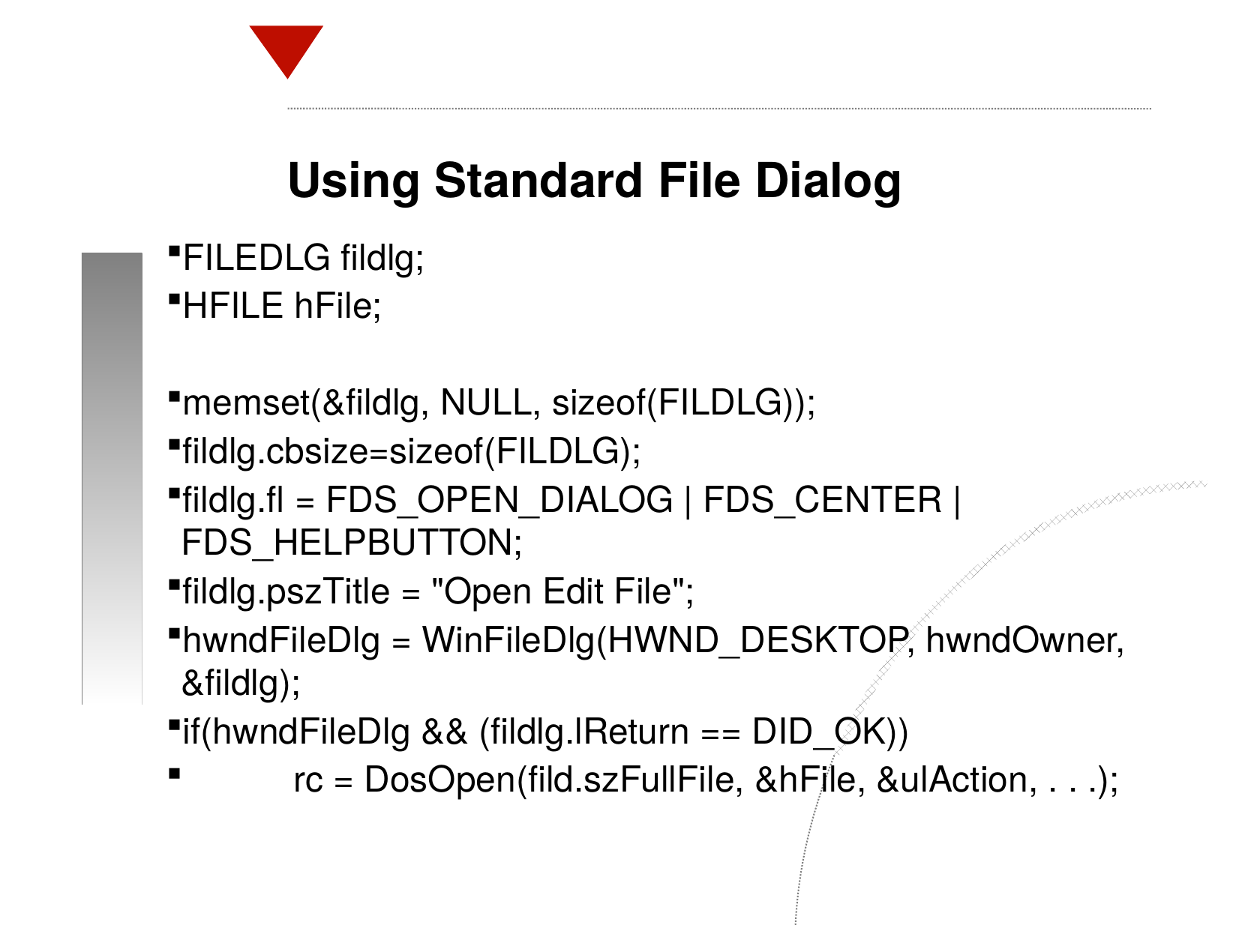

Using Standard File Dialog
FILEDLG fildlg;
HFILE hFile;

memset(&fildlg, NULL, sizeof(FILDLG));
fildlg.cbsize=sizeof(FILDLG);
fildlg.fl = FDS_OPEN_DIALOG | FDS_CENTER | FDS_HELPBUTTON;
fildlg.pszTitle = "Open Edit File";
hwndFileDlg = WinFileDlg(HWND_DESKTOP, hwndOwner, &fildlg);
if(hwndFileDlg && (fildlg.lReturn == DID_OK))
	rc = DosOpen(fild.szFullFile, &hFile, &ulAction, . . .);